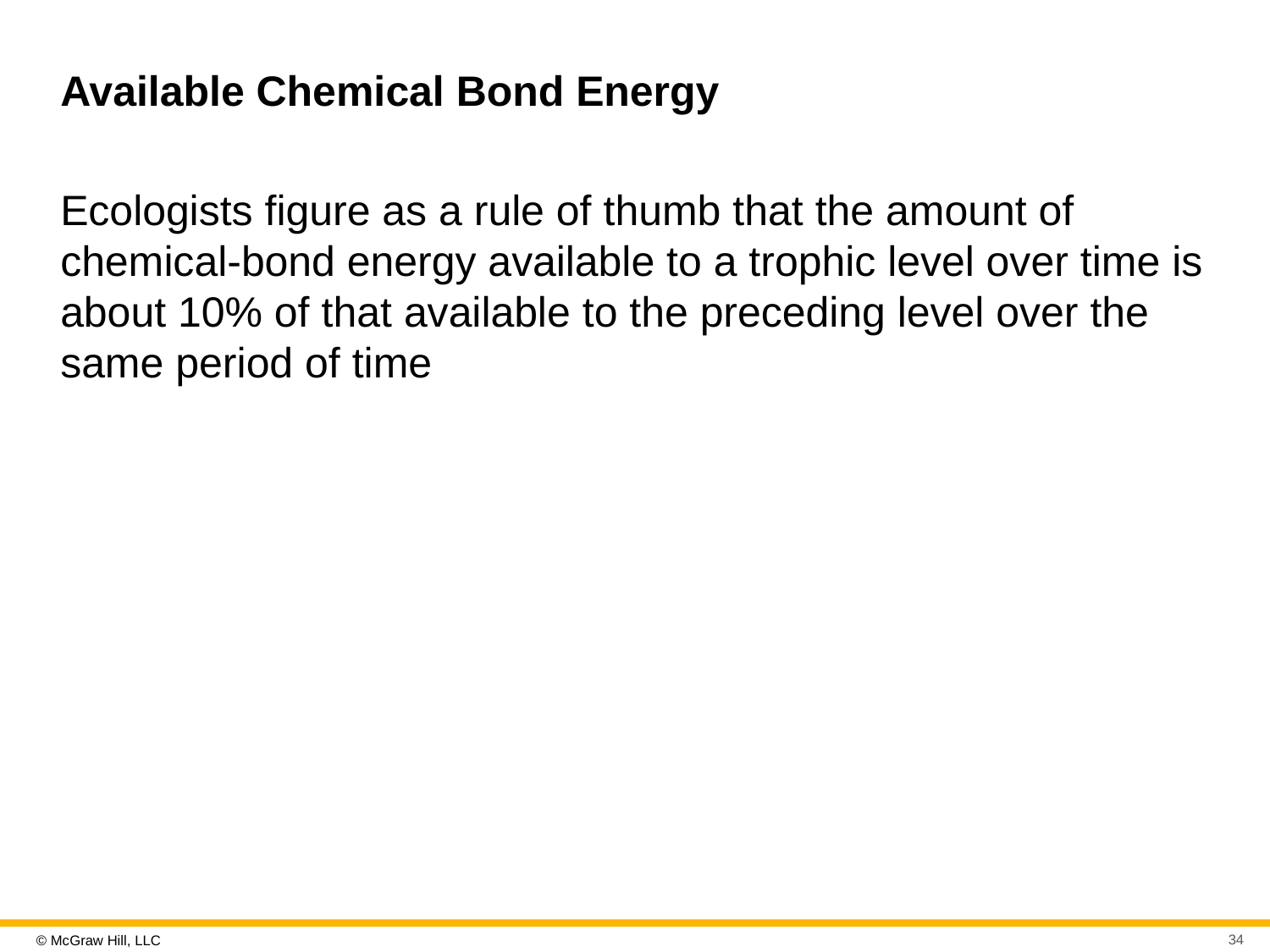

# Available Chemical Bond Energy
Ecologists figure as a rule of thumb that the amount of chemical-bond energy available to a trophic level over time is about 10% of that available to the preceding level over the same period of time
34